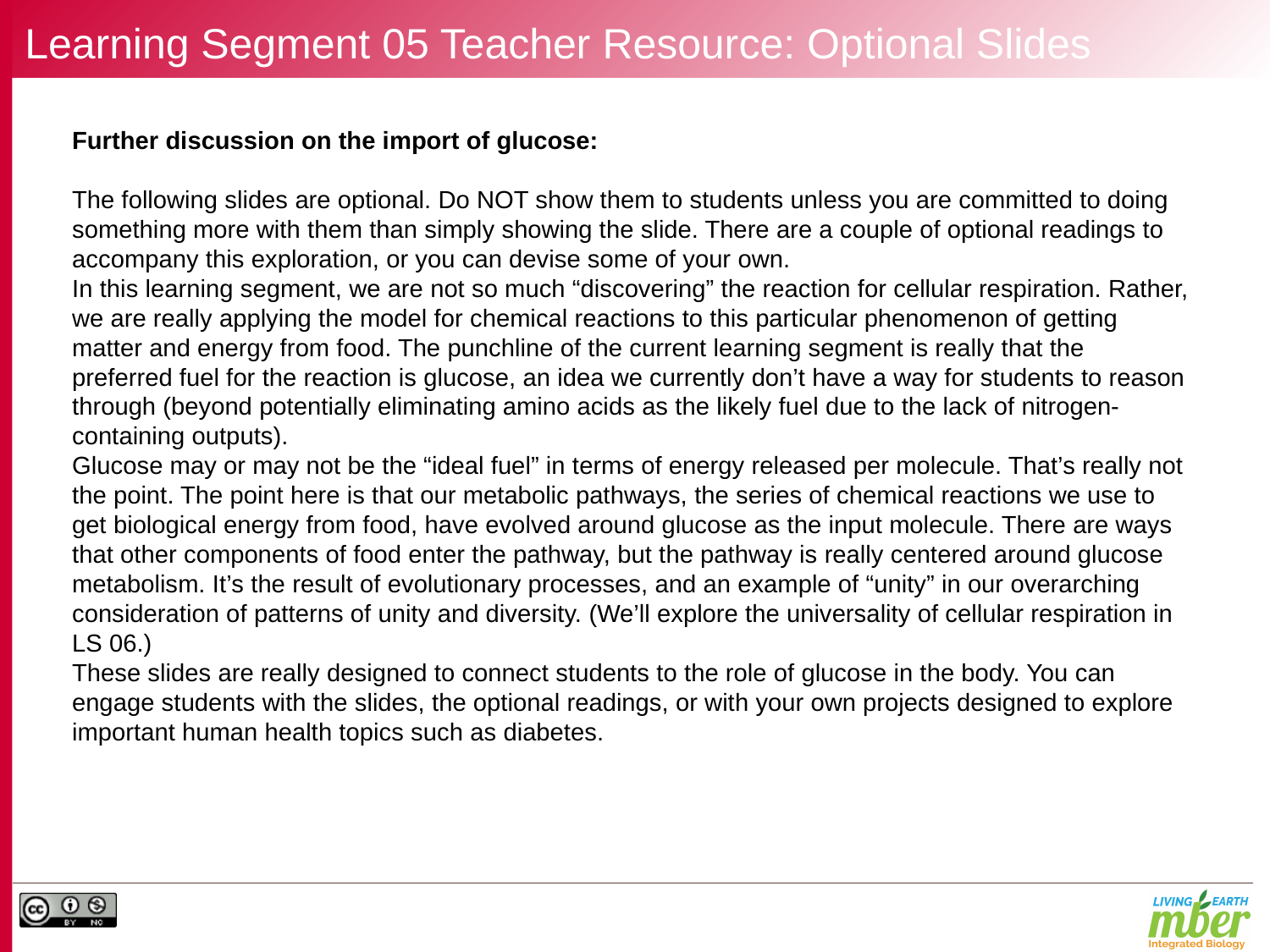

# Learning Segment 05 Teacher Resource: Optional Slides
Further discussion on the import of glucose:

The following slides are optional. Do NOT show them to students unless you are committed to doing something more with them than simply showing the slide. There are a couple of optional readings to accompany this exploration, or you can devise some of your own.
In this learning segment, we are not so much “discovering” the reaction for cellular respiration. Rather, we are really applying the model for chemical reactions to this particular phenomenon of getting matter and energy from food. The punchline of the current learning segment is really that the preferred fuel for the reaction is glucose, an idea we currently don’t have a way for students to reason through (beyond potentially eliminating amino acids as the likely fuel due to the lack of nitrogen-containing outputs).
Glucose may or may not be the “ideal fuel” in terms of energy released per molecule. That’s really not the point. The point here is that our metabolic pathways, the series of chemical reactions we use to get biological energy from food, have evolved around glucose as the input molecule. There are ways that other components of food enter the pathway, but the pathway is really centered around glucose metabolism. It’s the result of evolutionary processes, and an example of “unity” in our overarching consideration of patterns of unity and diversity. (We’ll explore the universality of cellular respiration in LS 06.)
These slides are really designed to connect students to the role of glucose in the body. You can engage students with the slides, the optional readings, or with your own projects designed to explore important human health topics such as diabetes.